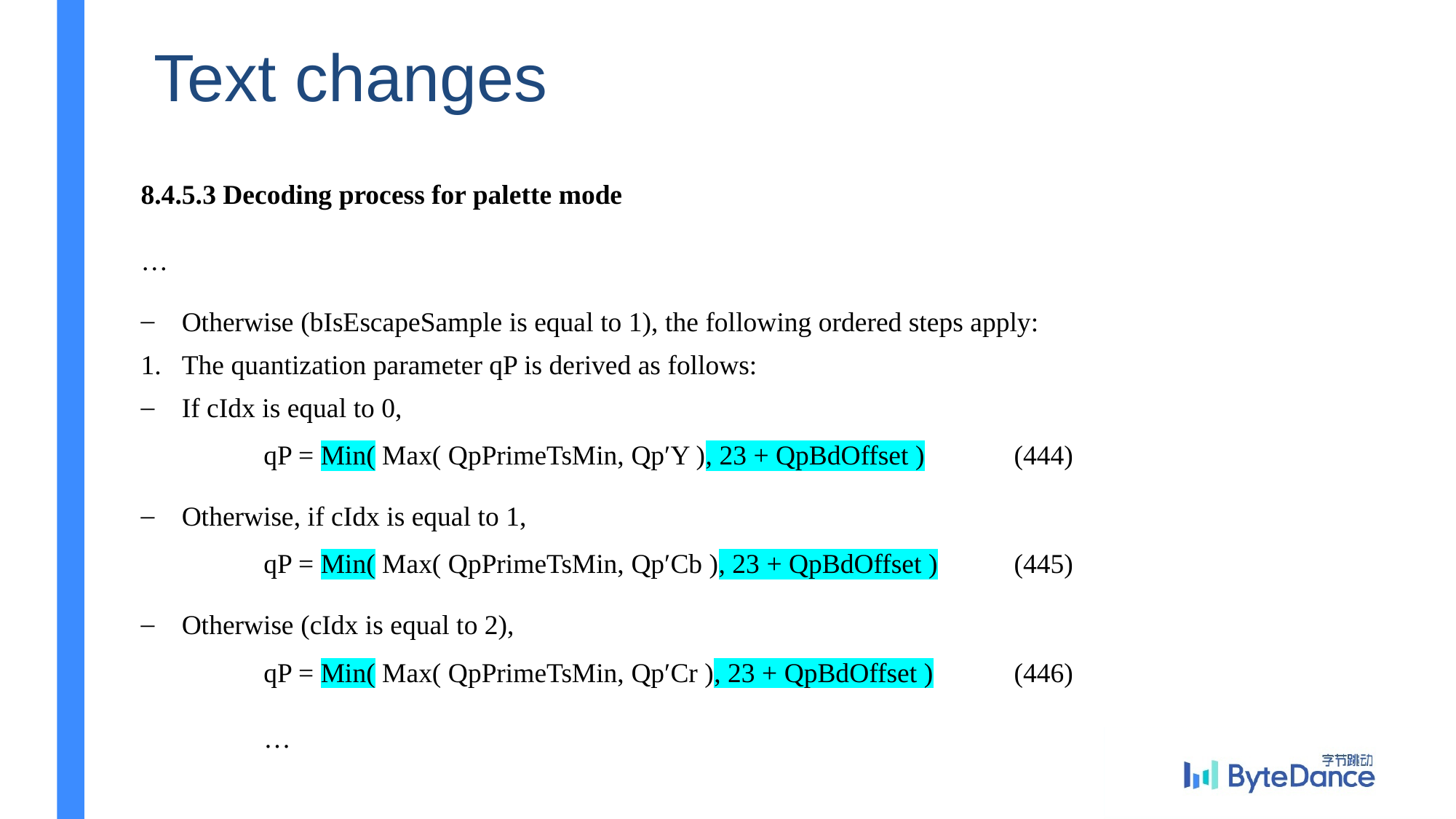

# Text changes
8.4.5.3 Decoding process for palette mode
…
Otherwise (bIsEscapeSample is equal to 1), the following ordered steps apply:
The quantization parameter qP is derived as follows:
If cIdx is equal to 0,
qP = Min( Max( QpPrimeTsMin, Qp′Y ), 23 + QpBdOffset )	(444)
Otherwise, if cIdx is equal to 1,
qP = Min( Max( QpPrimeTsMin, Qp′Cb ), 23 + QpBdOffset )	(445)
Otherwise (cIdx is equal to 2),
qP = Min( Max( QpPrimeTsMin, Qp′Cr ), 23 + QpBdOffset )	(446)
…